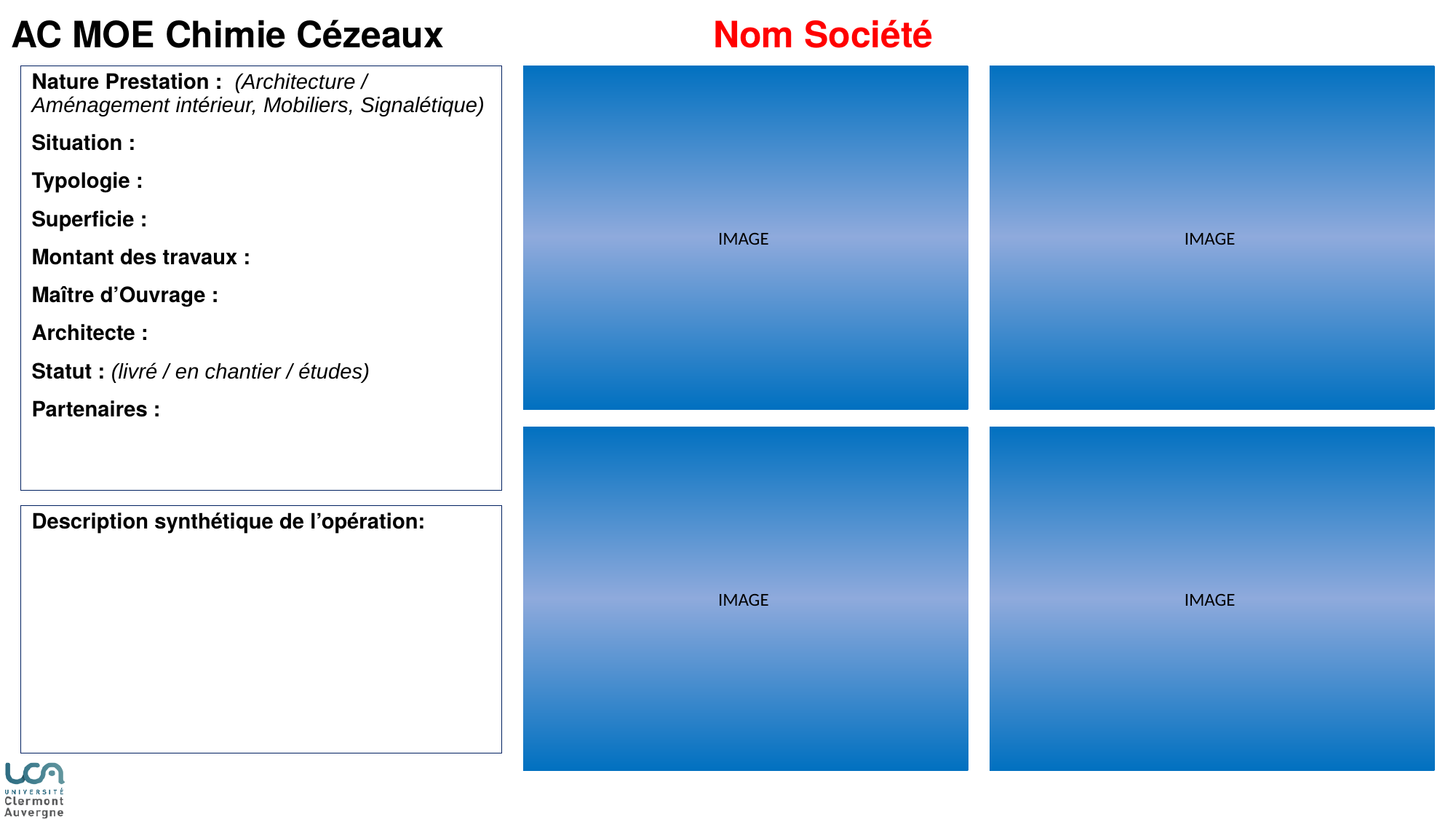

# AC MOE Chimie Cézeaux
Nom Société
IMAGE
Nature Prestation :  (Architecture / Aménagement intérieur, Mobiliers, Signalétique)
Situation :
Typologie :
Superficie :
Montant des travaux :
Maître d’Ouvrage :
Architecte :
Statut : (livré / en chantier / études)
Partenaires :
IMAGE
IMAGE
IMAGE
Description synthétique de l’opération: